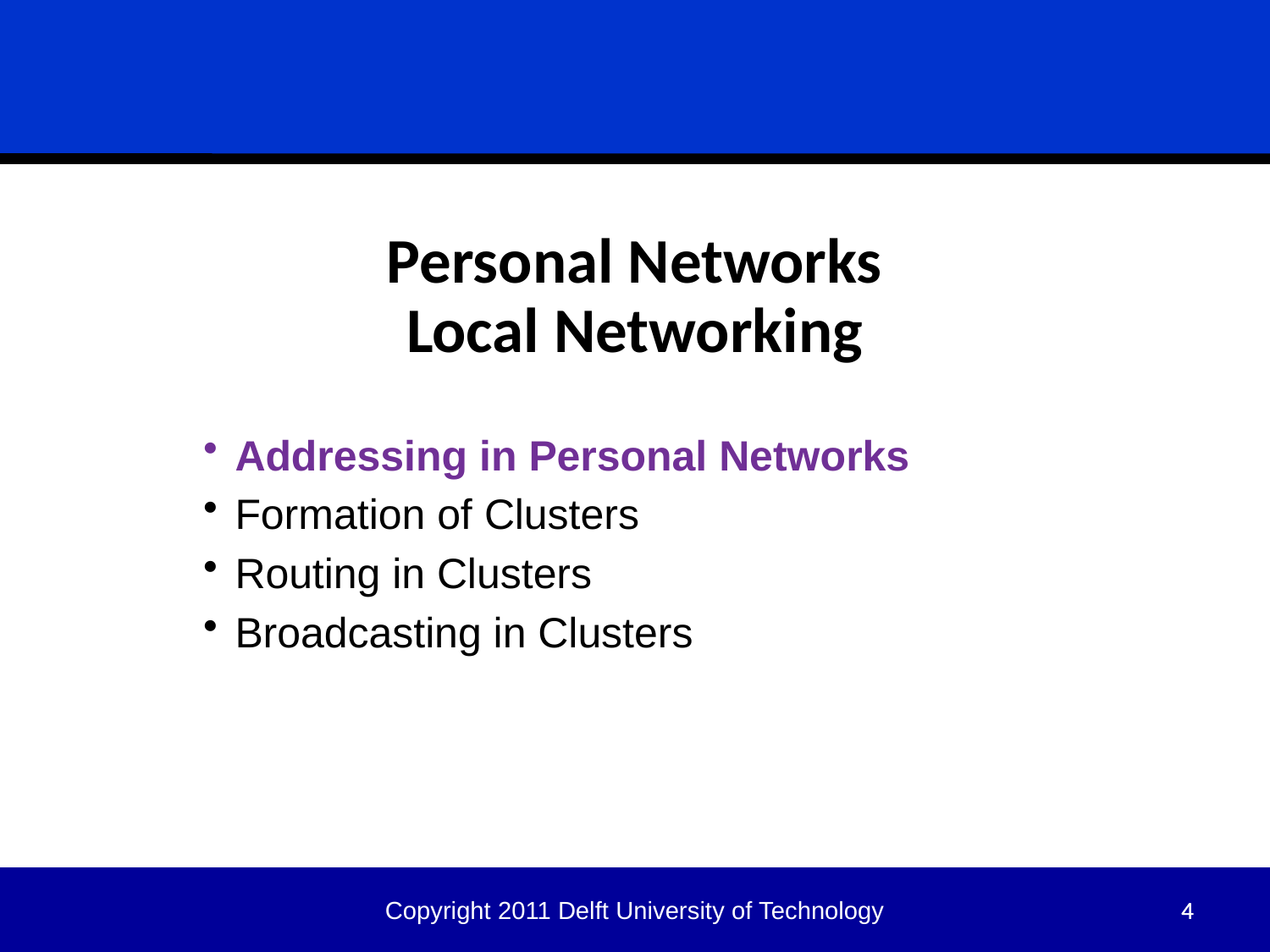

Personal Networks
Local Networking
Addressing in Personal Networks
Formation of Clusters
Routing in Clusters
Broadcasting in Clusters
Copyright 2011 Delft University of Technology
4
4